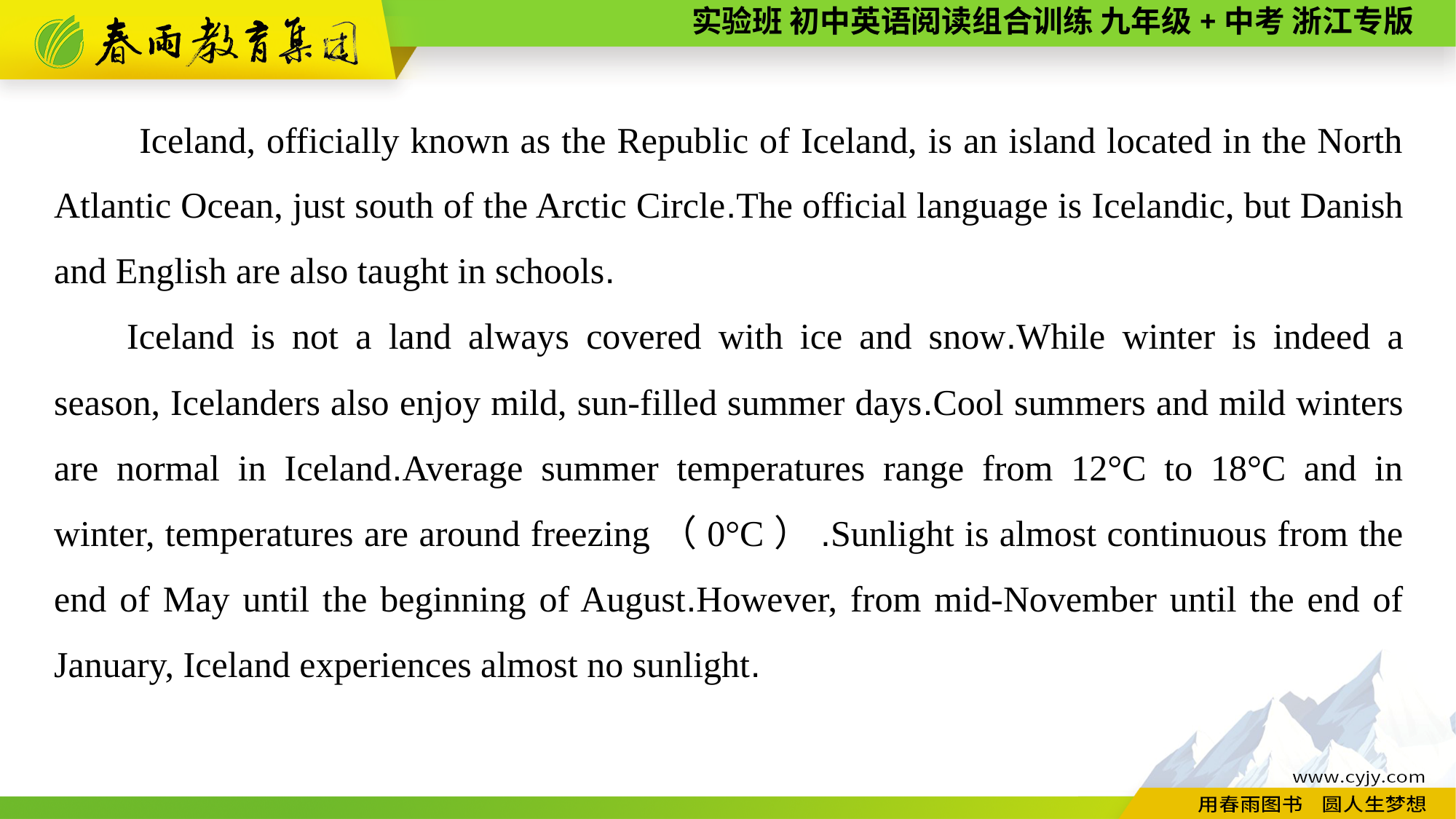

Iceland, officially known as the Republic of Iceland, is an island located in the North Atlantic Ocean, just south of the Arctic Circle.The official language is Icelandic, but Danish and English are also taught in schools.
Iceland is not a land always covered with ice and snow.While winter is indeed a season, Icelanders also enjoy mild, sun-filled summer days.Cool summers and mild winters are normal in Iceland.Average summer temperatures range from 12°C to 18°C and in winter, temperatures are around freezing（0°C）.Sunlight is almost continuous from the end of May until the beginning of August.However, from mid-November until the end of January, Iceland experiences almost no sunlight.